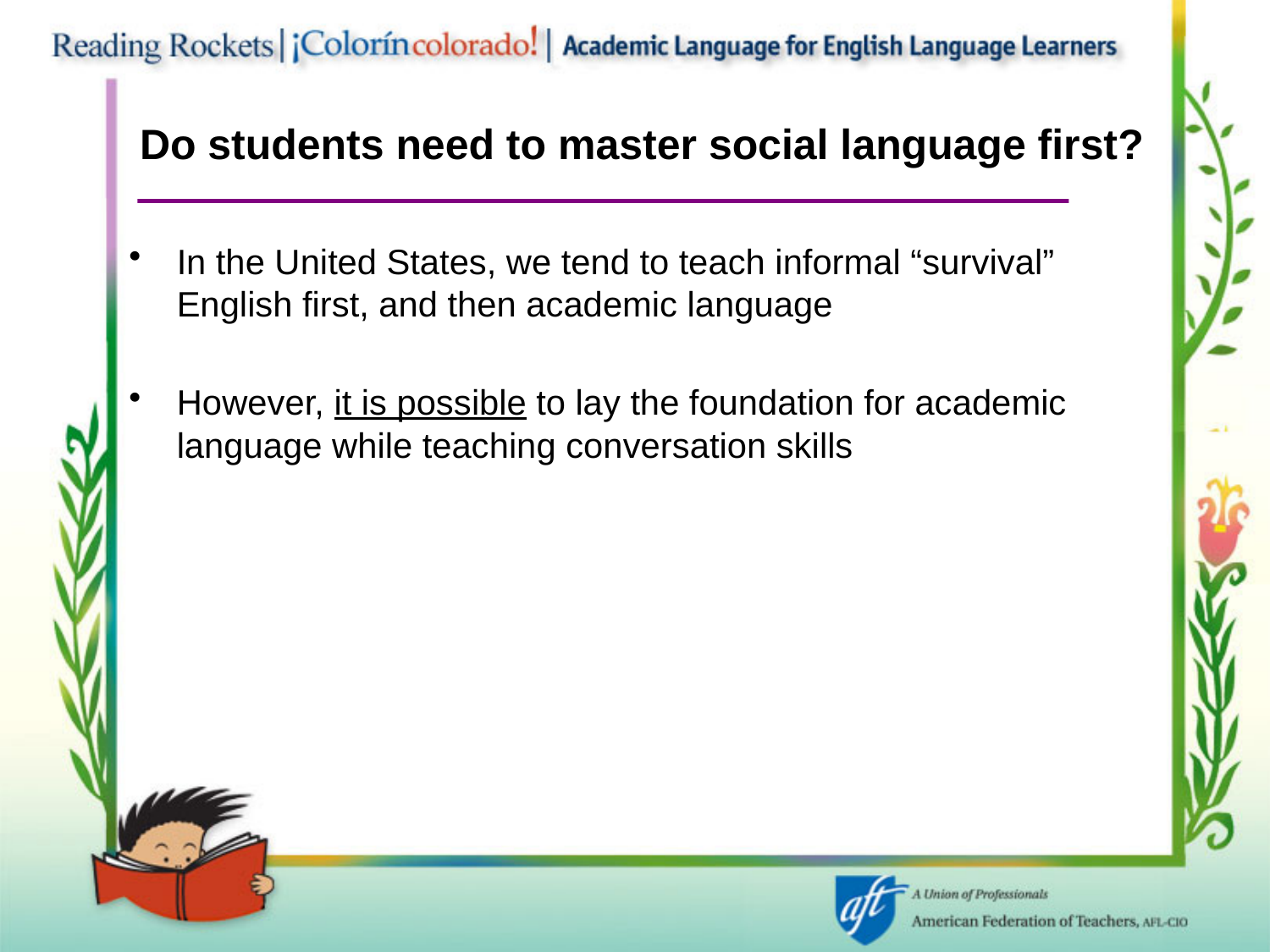

# Do students need to master social language first?
In the United States, we tend to teach informal “survival” English first, and then academic language

However, it is possible to lay the foundation for academic language while teaching conversation skills